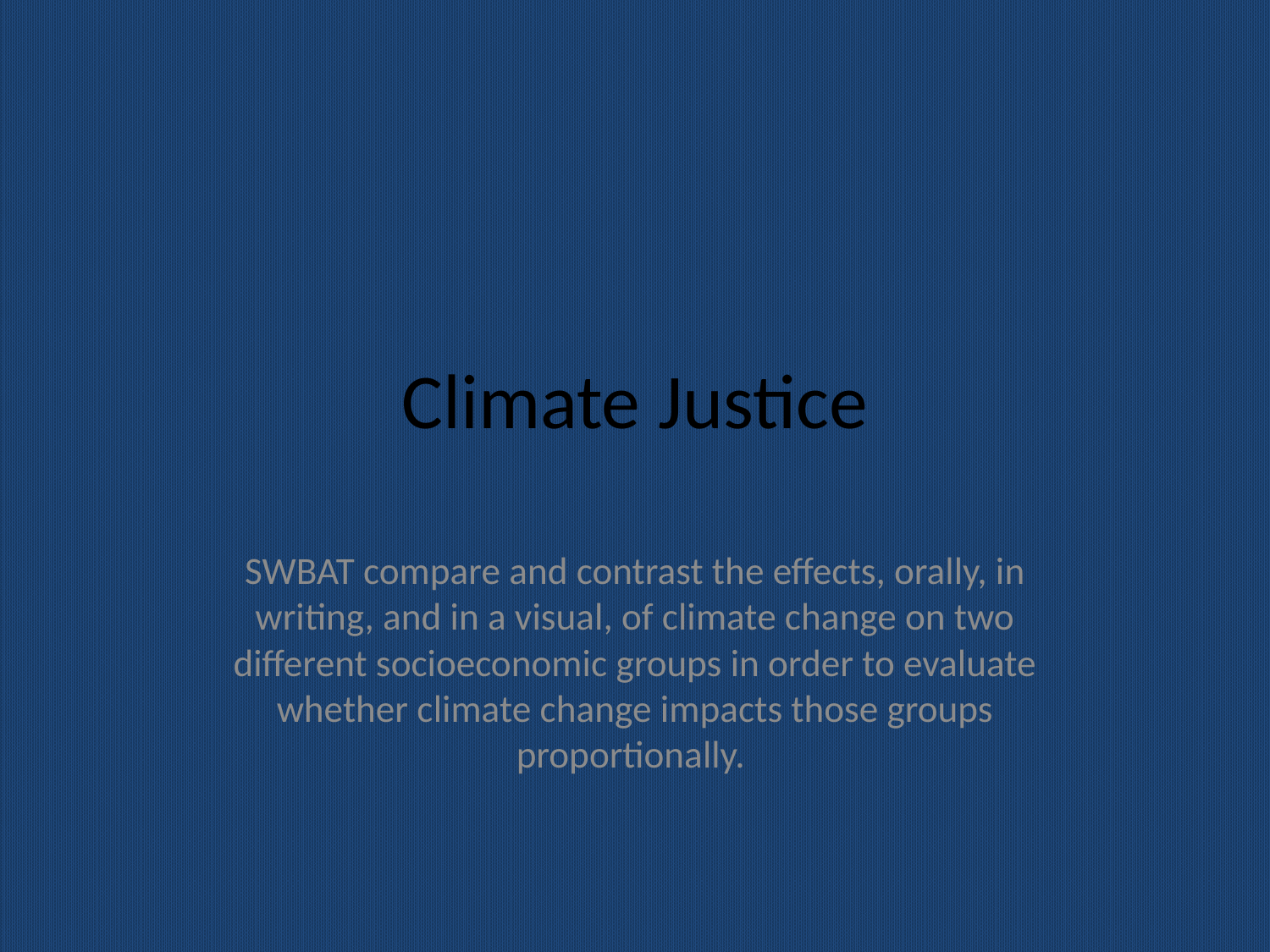

# Climate Justice
SWBAT compare and contrast the effects, orally, in writing, and in a visual, of climate change on two different socioeconomic groups in order to evaluate whether climate change impacts those groups proportionally.